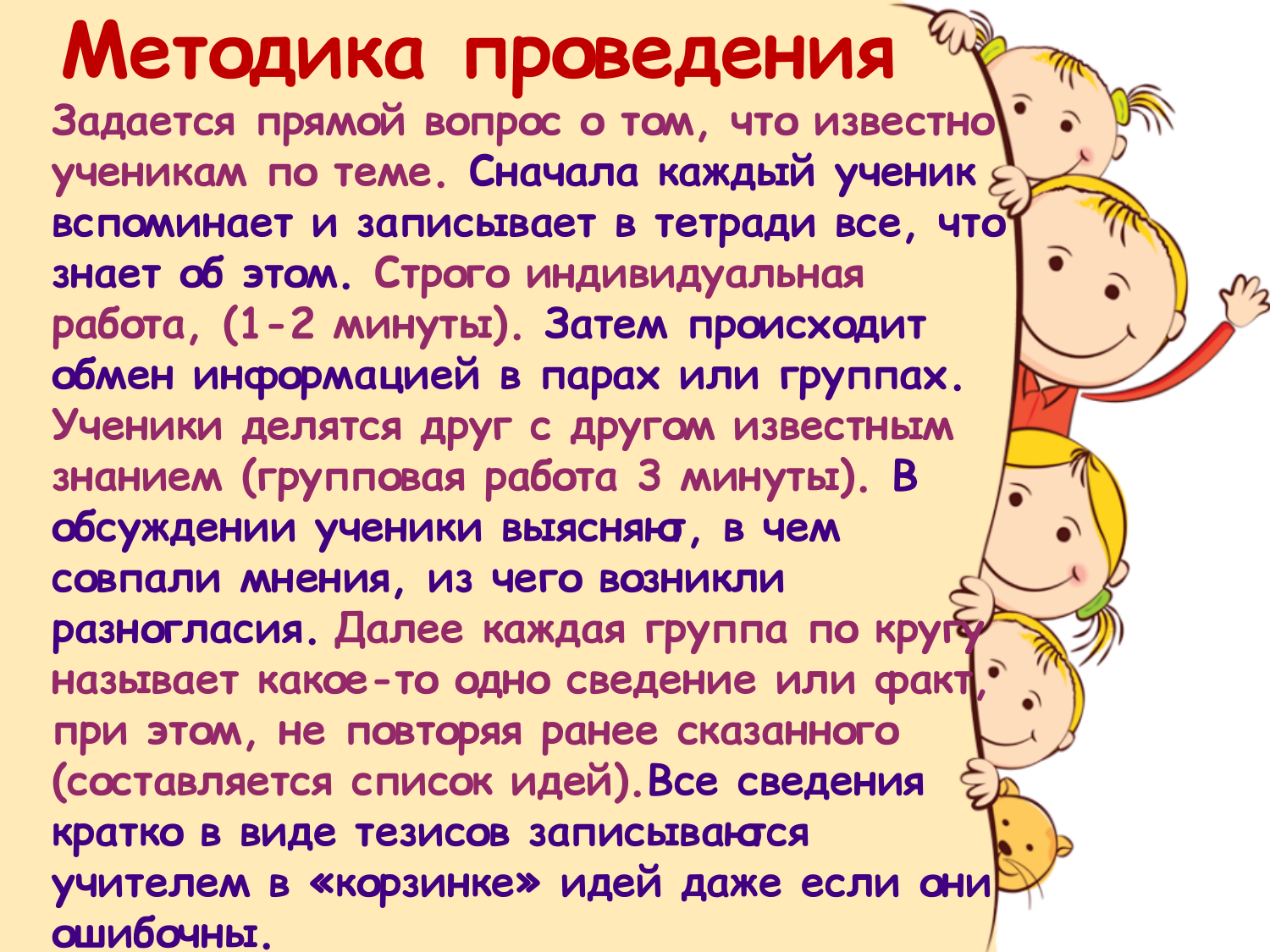

Методика проведения
Задается прямой вопрос о том, что известно ученикам по теме. Сначала каждый ученик вспоминает и записывает в тетради все, что знает об этом. Строго индивидуальная работа, (1-2 минуты). Затем происходит обмен информацией в парах или группах. Ученики делятся друг с другом известным знанием (групповая работа 3 минуты). В обсуждении ученики выясняют, в чем совпали мнения, из чего возникли разногласия. Далее каждая группа по кругу называет какое-то одно сведение или факт, при этом, не повторяя ранее сказанного  (составляется список идей).Все сведения кратко в виде тезисов записываются учителем в «корзинке» идей даже если они ошибочны.